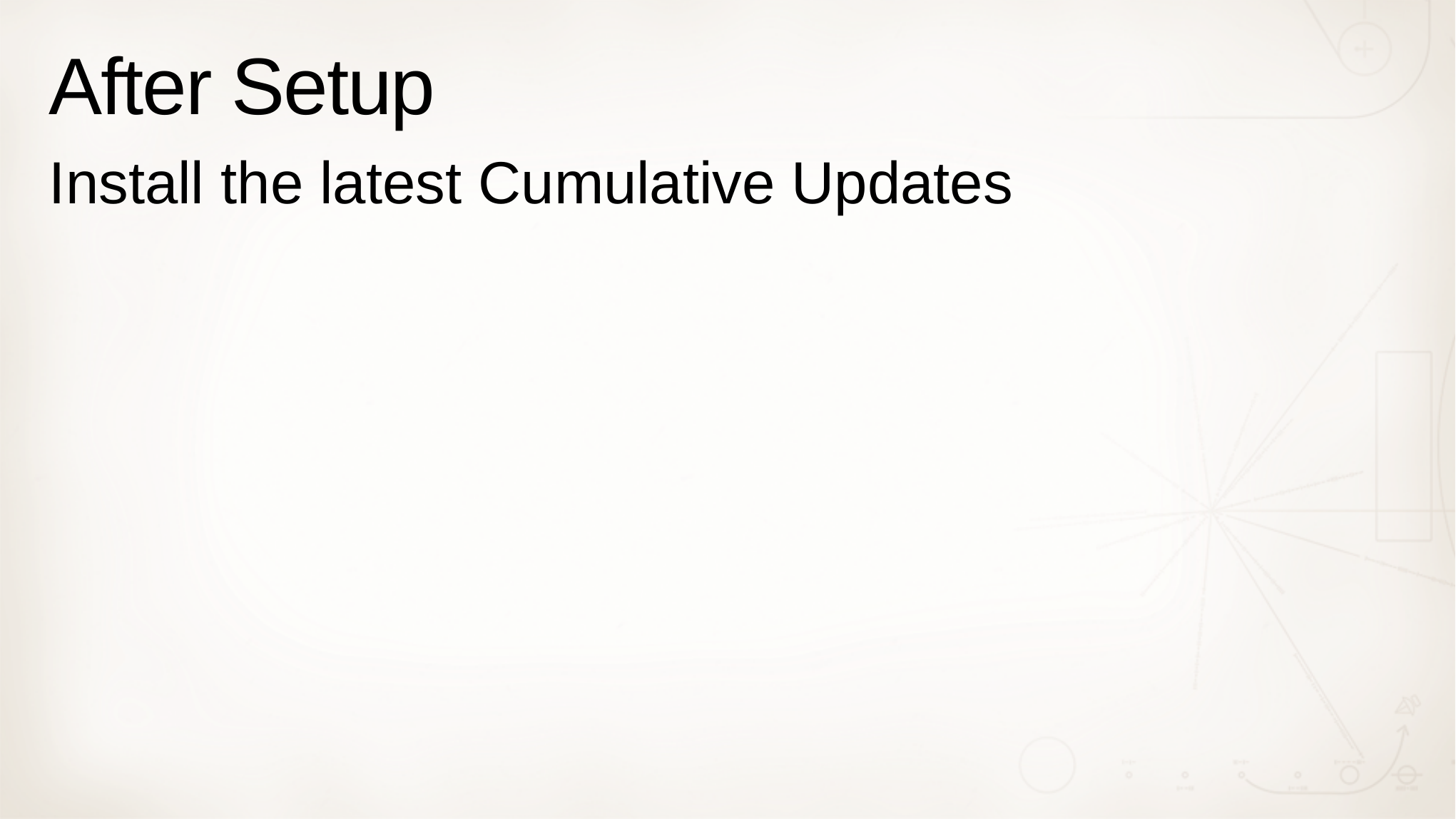

# After Setup
Install the latest Cumulative Updates